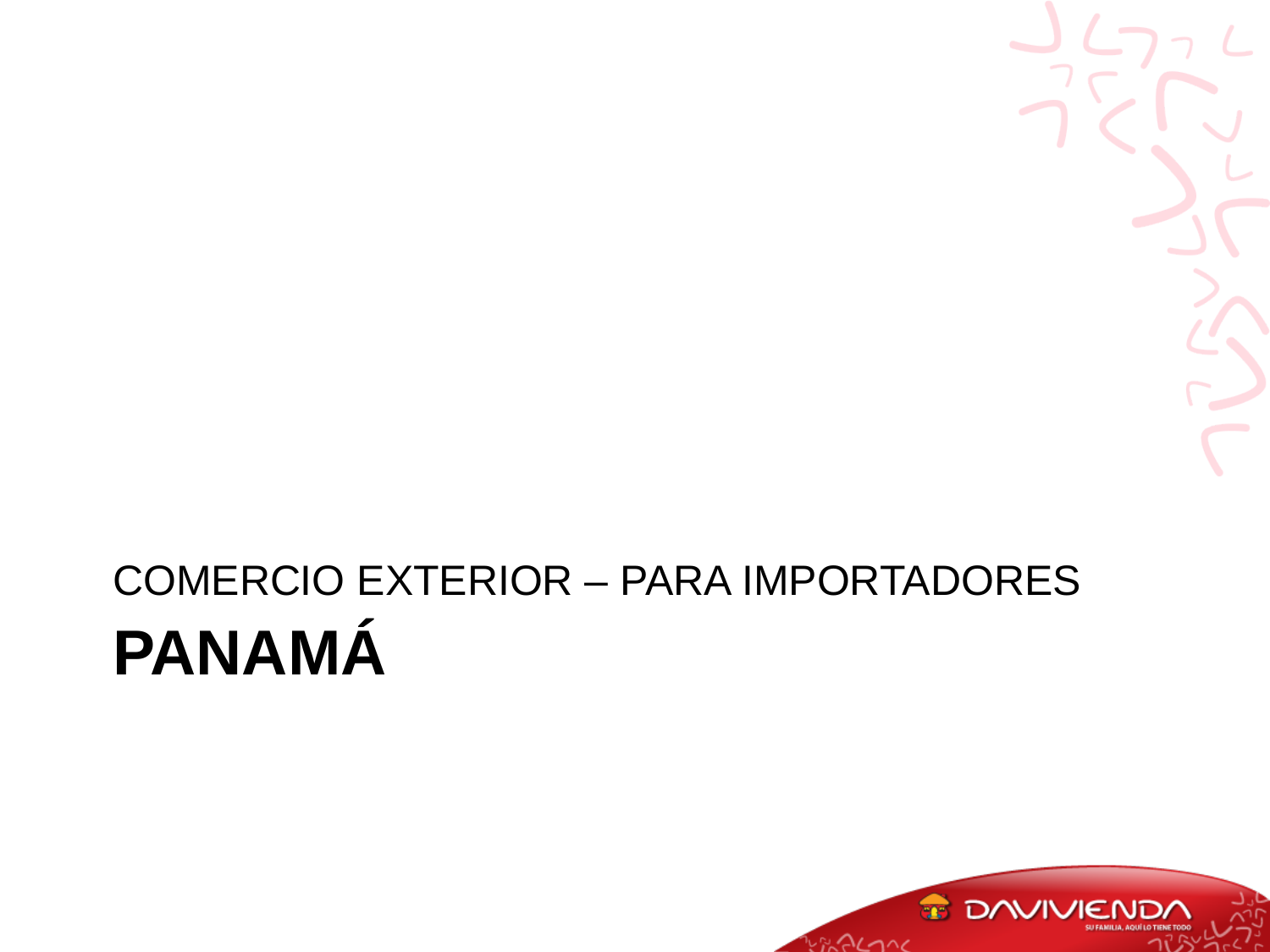

COMERCIO EXTERIOR – PARA IMPORTADORES
# Panamá